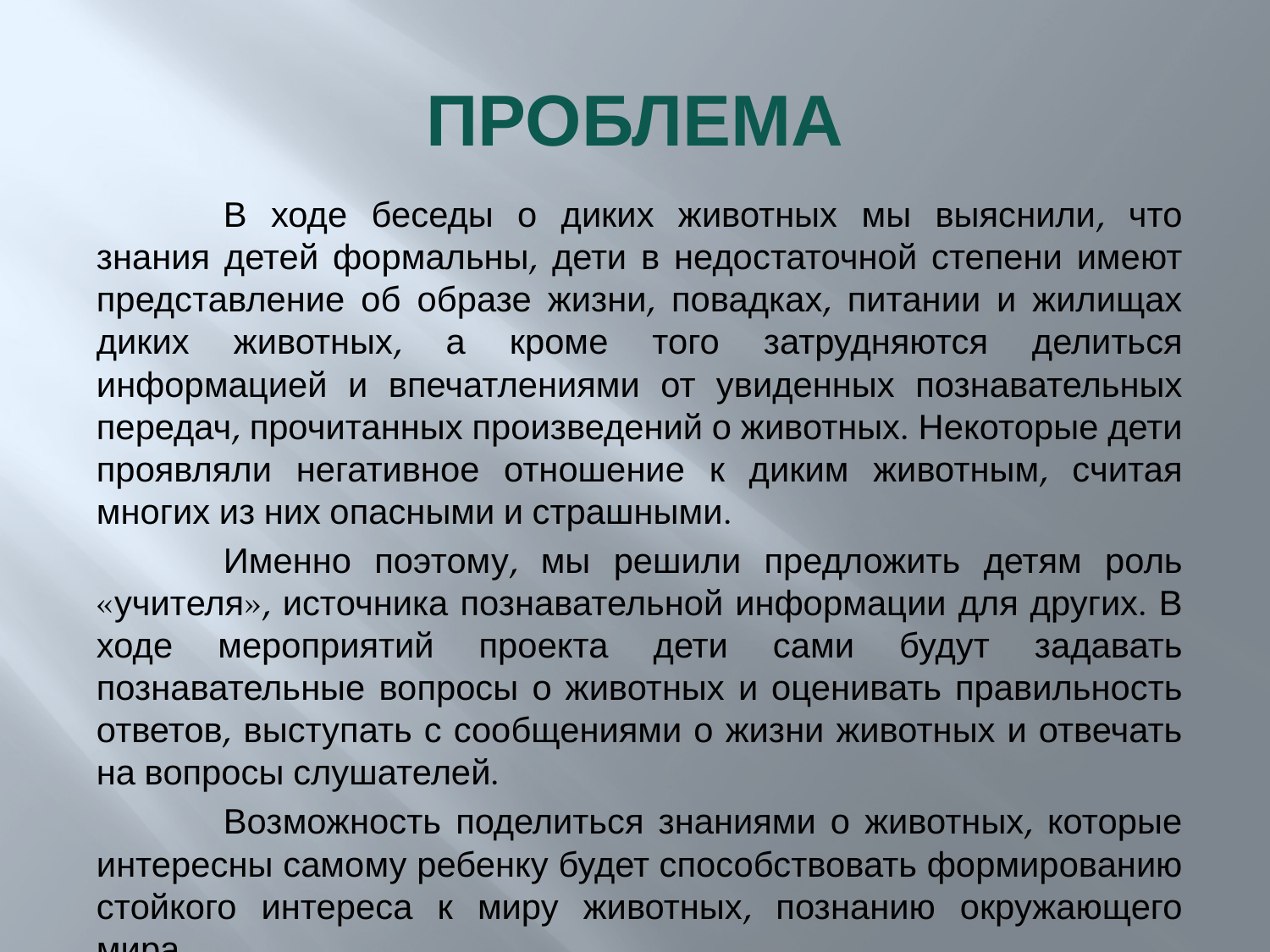

# ПРОБЛЕМА
	В ходе беседы о диких животных мы выяснили, что знания детей формальны, дети в недостаточной степени имеют представление об образе жизни, повадках, питании и жилищах диких животных, а кроме того затрудняются делиться информацией и впечатлениями от увиденных познавательных передач, прочитанных произведений о животных. Некоторые дети проявляли негативное отношение к диким животным, считая многих из них опасными и страшными.
	Именно поэтому, мы решили предложить детям роль «учителя», источника познавательной информации для других. В ходе мероприятий проекта дети сами будут задавать познавательные вопросы о животных и оценивать правильность ответов, выступать с сообщениями о жизни животных и отвечать на вопросы слушателей.
	Возможность поделиться знаниями о животных, которые интересны самому ребенку будет способствовать формированию стойкого интереса к миру животных, познанию окружающего мира.